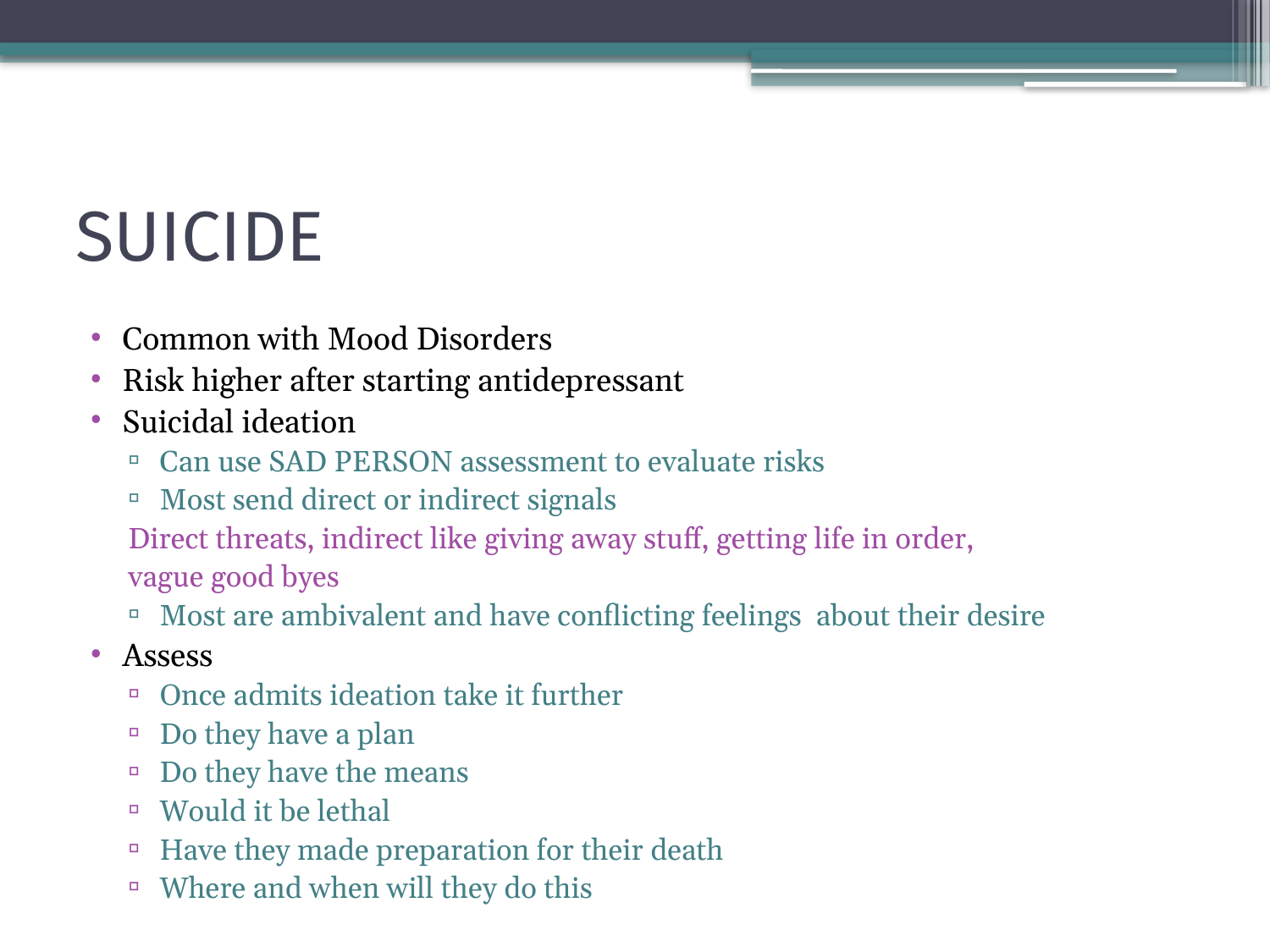

# SUICIDE
Common with Mood Disorders
Risk higher after starting antidepressant
Suicidal ideation
Can use SAD PERSON assessment to evaluate risks
Most send direct or indirect signals
	Direct threats, indirect like giving away stuff, getting life in order,
	vague good byes
Most are ambivalent and have conflicting feelings  about their desire
Assess
Once admits ideation take it further
Do they have a plan
Do they have the means
Would it be lethal
Have they made preparation for their death
Where and when will they do this